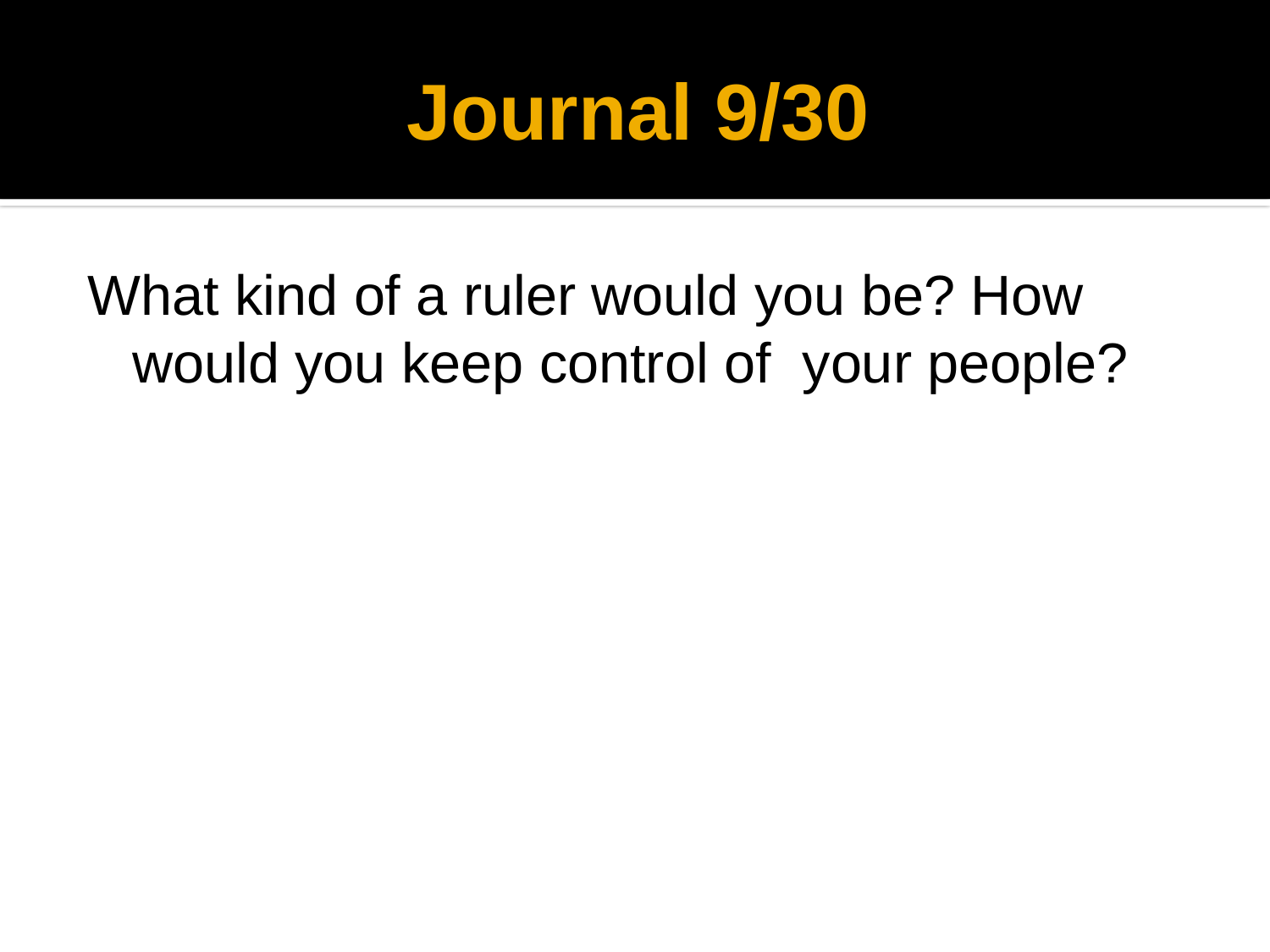

# Journal 9/30
What kind of a ruler would you be? How would you keep control of  your people?